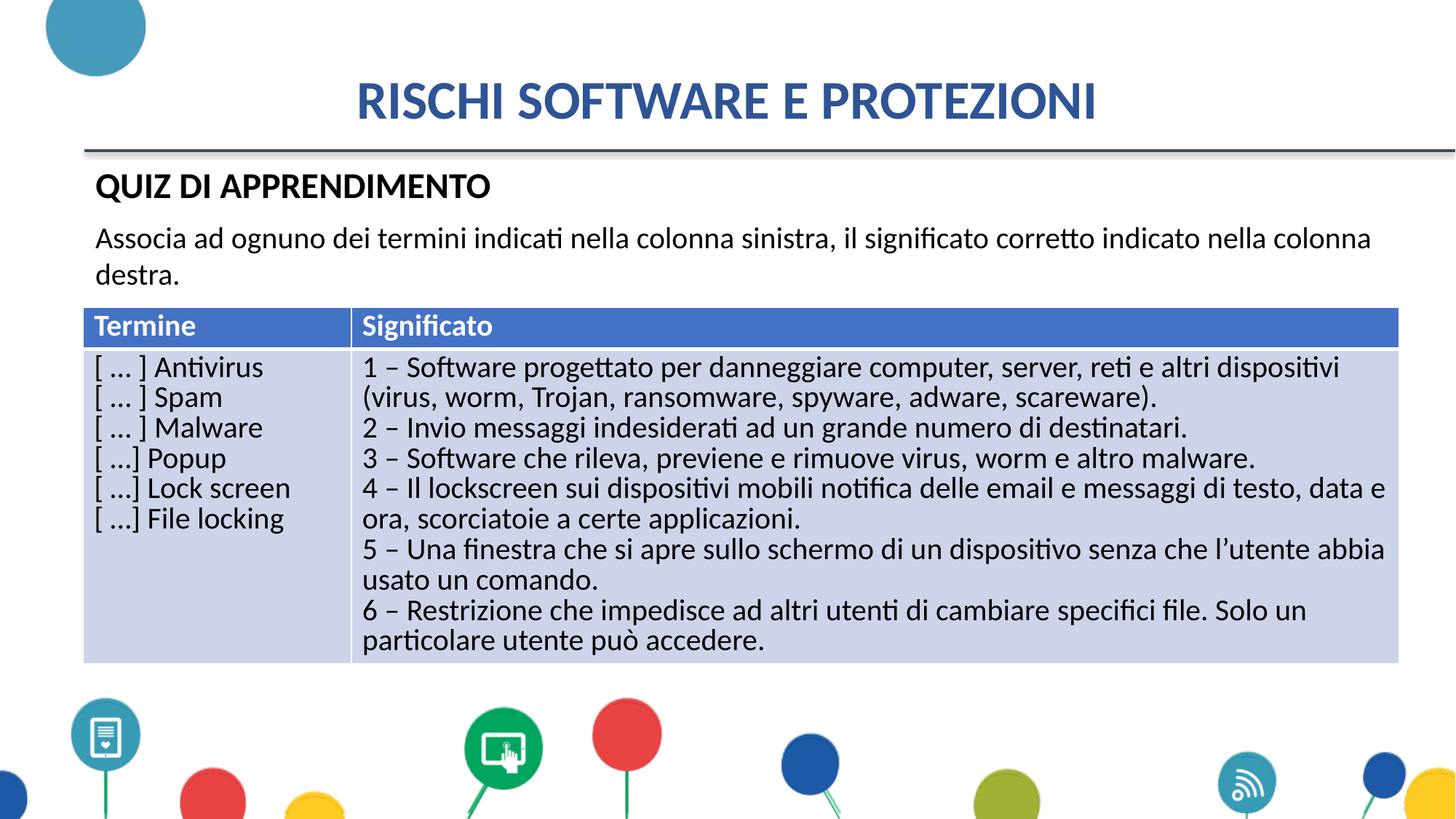

# Rischi software e protezioni

QUIZ DI APPRENDIMENTO
Associa ad ognuno dei termini indicati nella colonna sinistra, il significato corretto indicato nella colonna destra.
| Termine | Significato |
| --- | --- |
| [ … ] Antivirus  [ … ] Spam  [ … ] Malware  [ …] Popup  [ …] Lock screen  [ …] File locking | 1 – Software progettato per danneggiare computer, server, reti e altri dispositivi (virus, worm, Trojan, ransomware, spyware, adware, scareware).  2 – Invio messaggi indesiderati ad un grande numero di destinatari.  3 – Software che rileva, previene e rimuove virus, worm e altro malware.   4 – Il lockscreen sui dispositivi mobili notifica delle email e messaggi di testo, data e ora, scorciatoie a certe applicazioni.  5 – Una finestra che si apre sullo schermo di un dispositivo senza che l’utente abbia usato un comando.  6 – Restrizione che impedisce ad altri utenti di cambiare specifici file. Solo un particolare utente può accedere. |